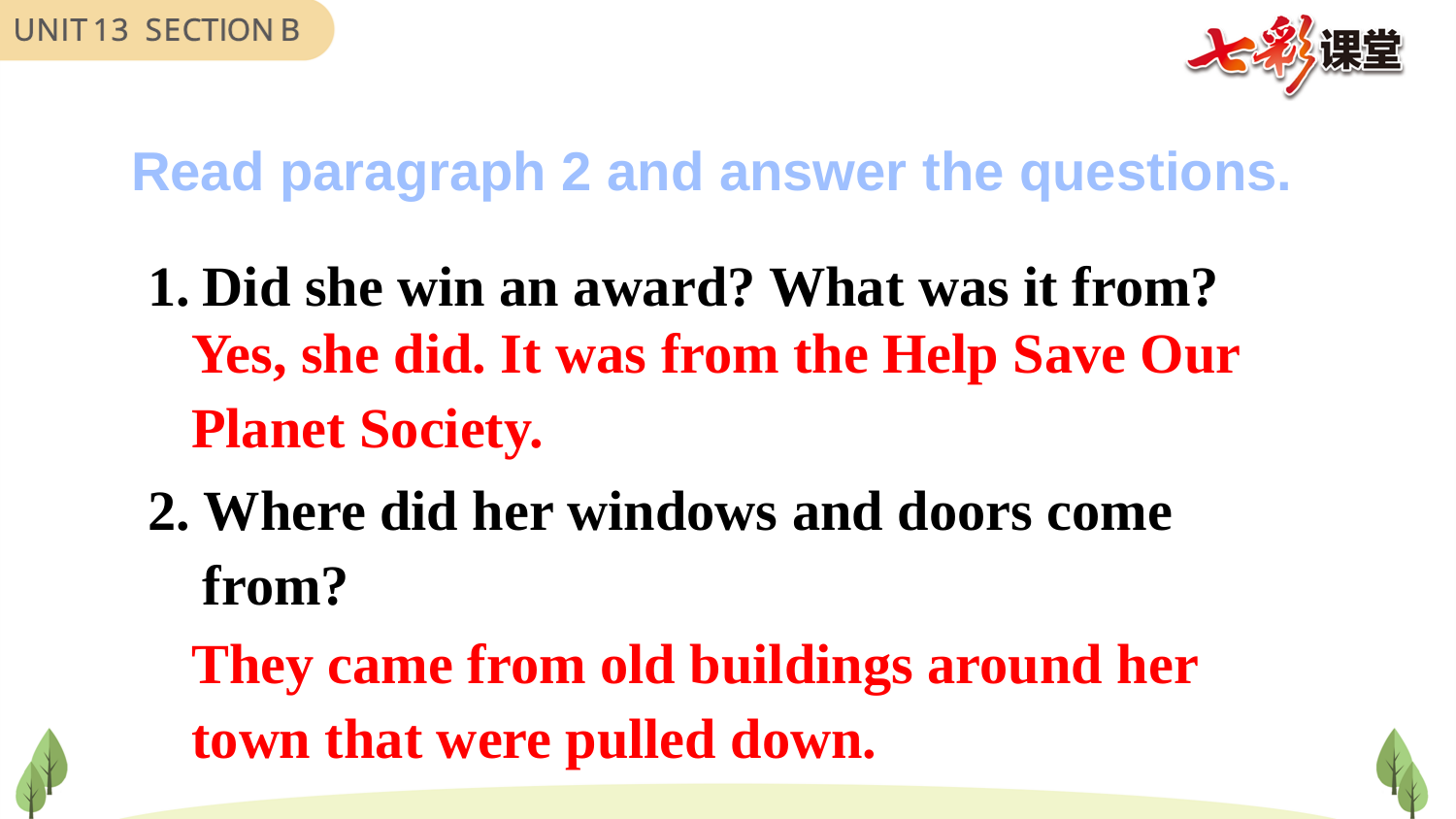

Read paragraph 2 and answer the questions.
Did she win an award? What was it from?

2. Where did her windows and doors come from?
Yes, she did. It was from the Help Save Our Planet Society.
They came from old buildings around her town that were pulled down.